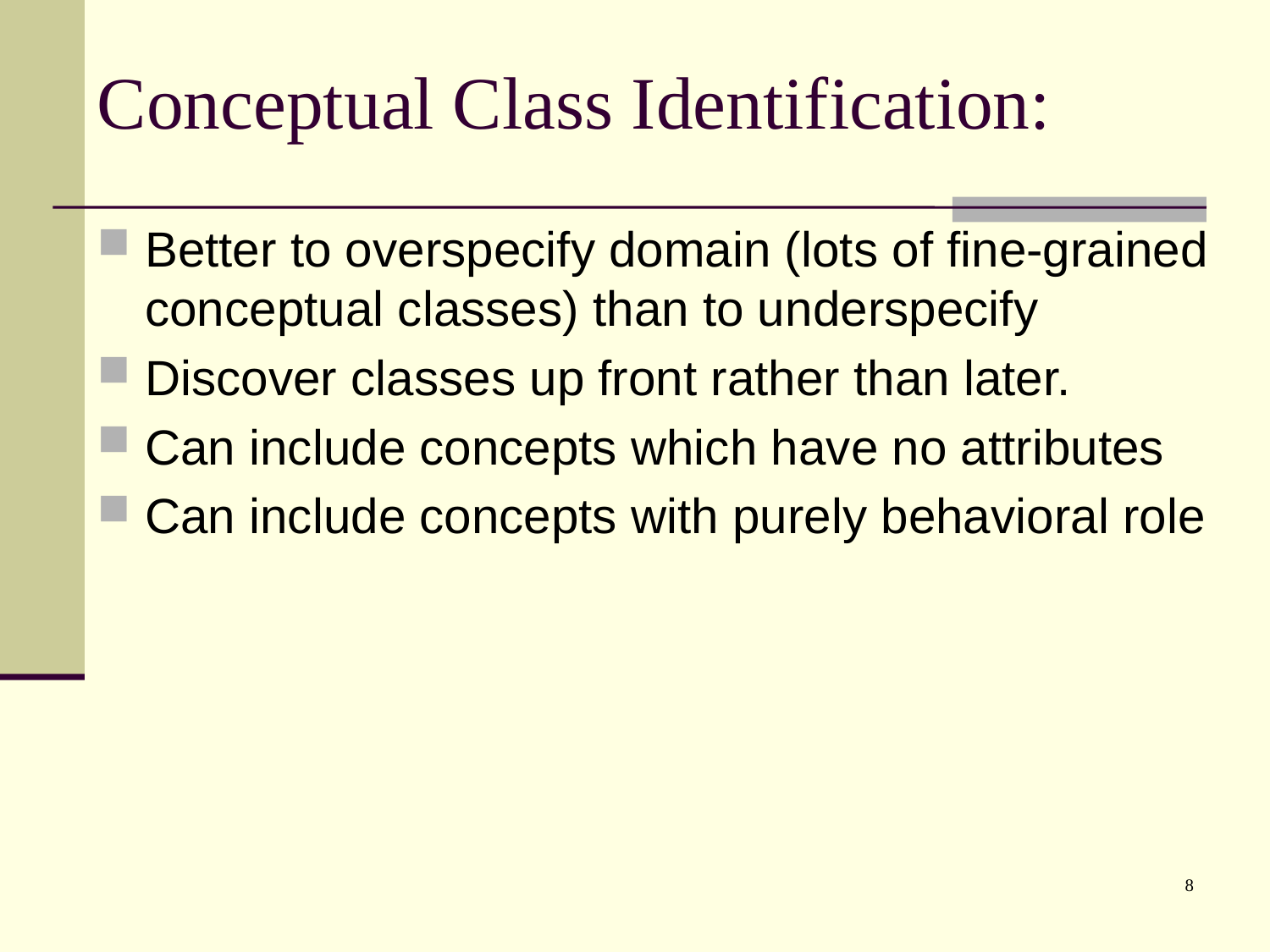

# Conceptual Class Identification:
Better to overspecify domain (lots of fine-grained conceptual classes) than to underspecify
Discover classes up front rather than later.
Can include concepts which have no attributes
Can include concepts with purely behavioral role
8